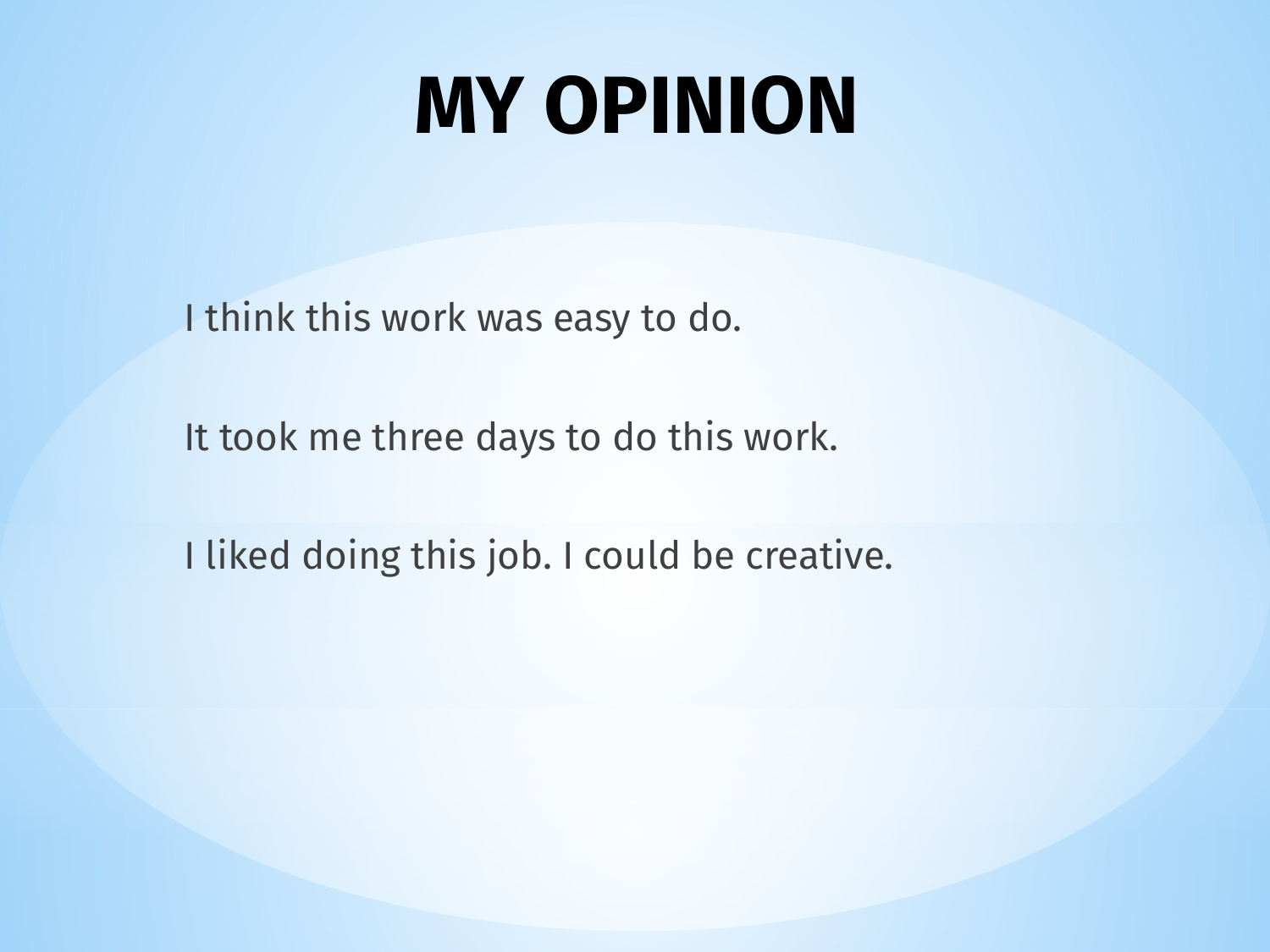

# MY OPINION
I think this work was easy to do.

It took me three days to do this work.

I liked doing this job. I could be creative.